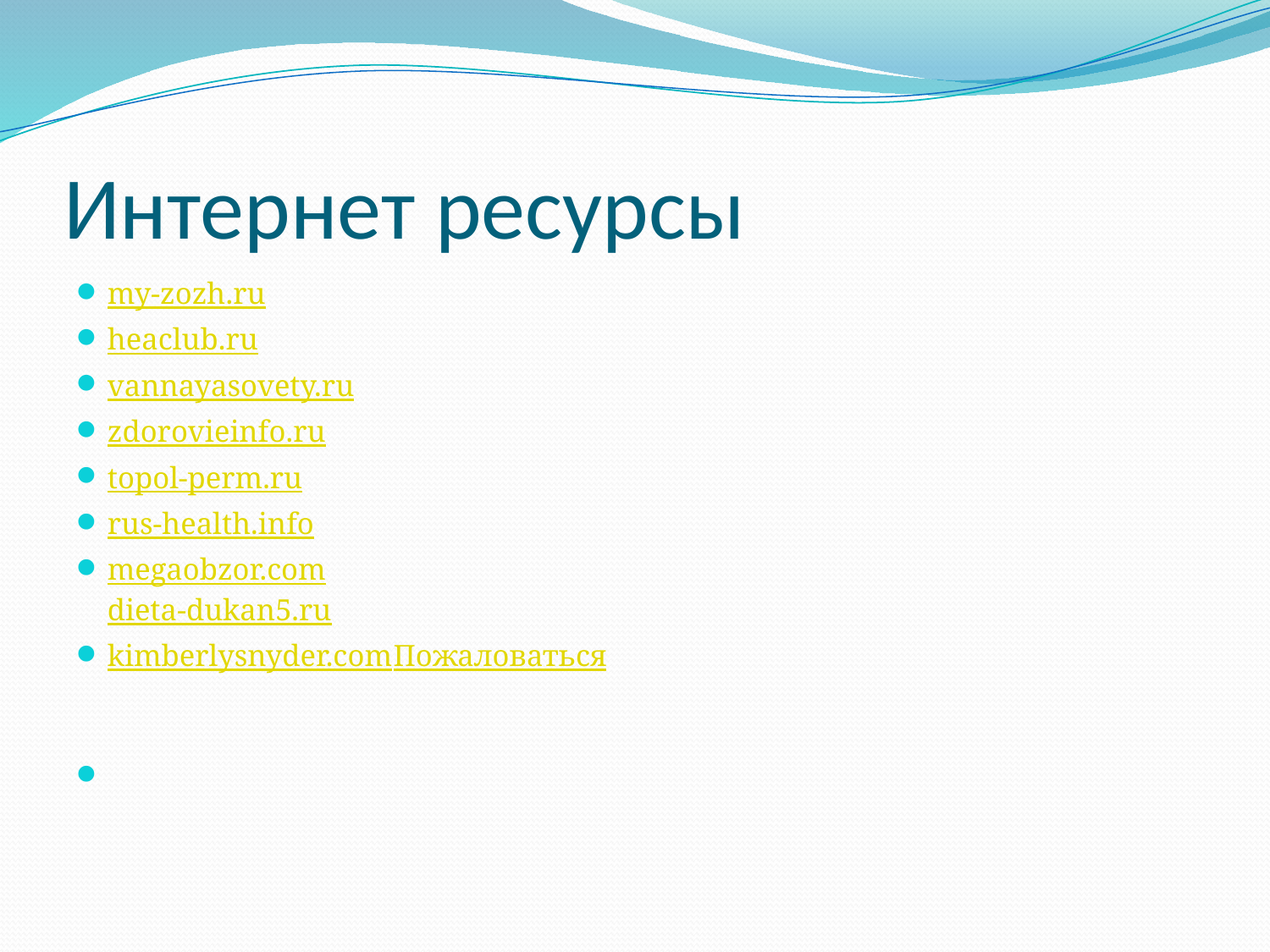

# Интернет ресурсы
my-zozh.ru
heaclub.ru
vannayasovety.ru
zdorovieinfo.ru
topol-perm.ru
rus-health.info
megaobzor.com
dieta-dukan5.ru
kimberlysnyder.comПожаловаться